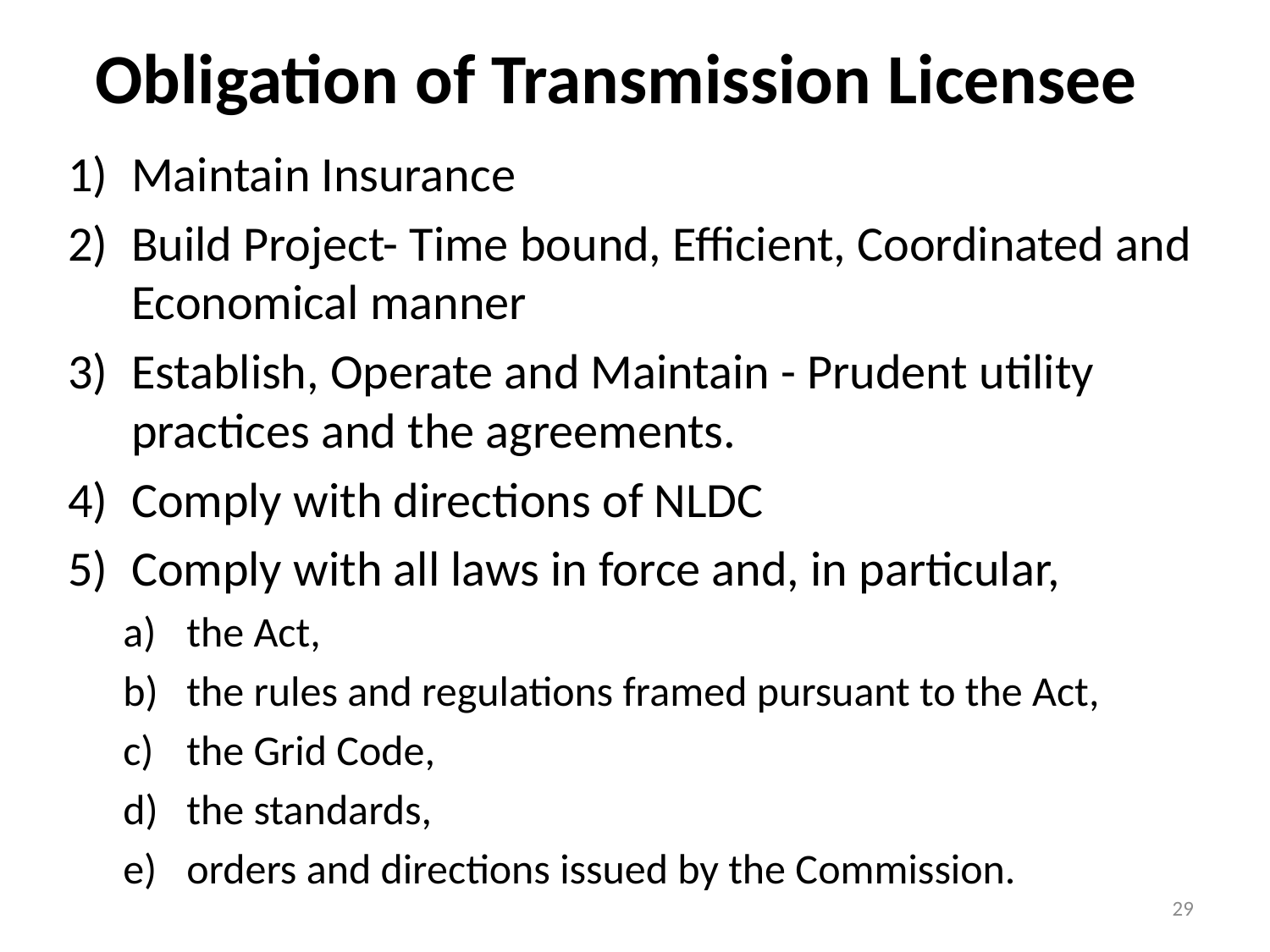

# Obligation of Transmission Licensee
Maintain Insurance
Build Project- Time bound, Efficient, Coordinated and Economical manner
Establish, Operate and Maintain - Prudent utility practices and the agreements.
Comply with directions of NLDC
Comply with all laws in force and, in particular,
the Act,
the rules and regulations framed pursuant to the Act,
the Grid Code,
the standards,
orders and directions issued by the Commission.
29